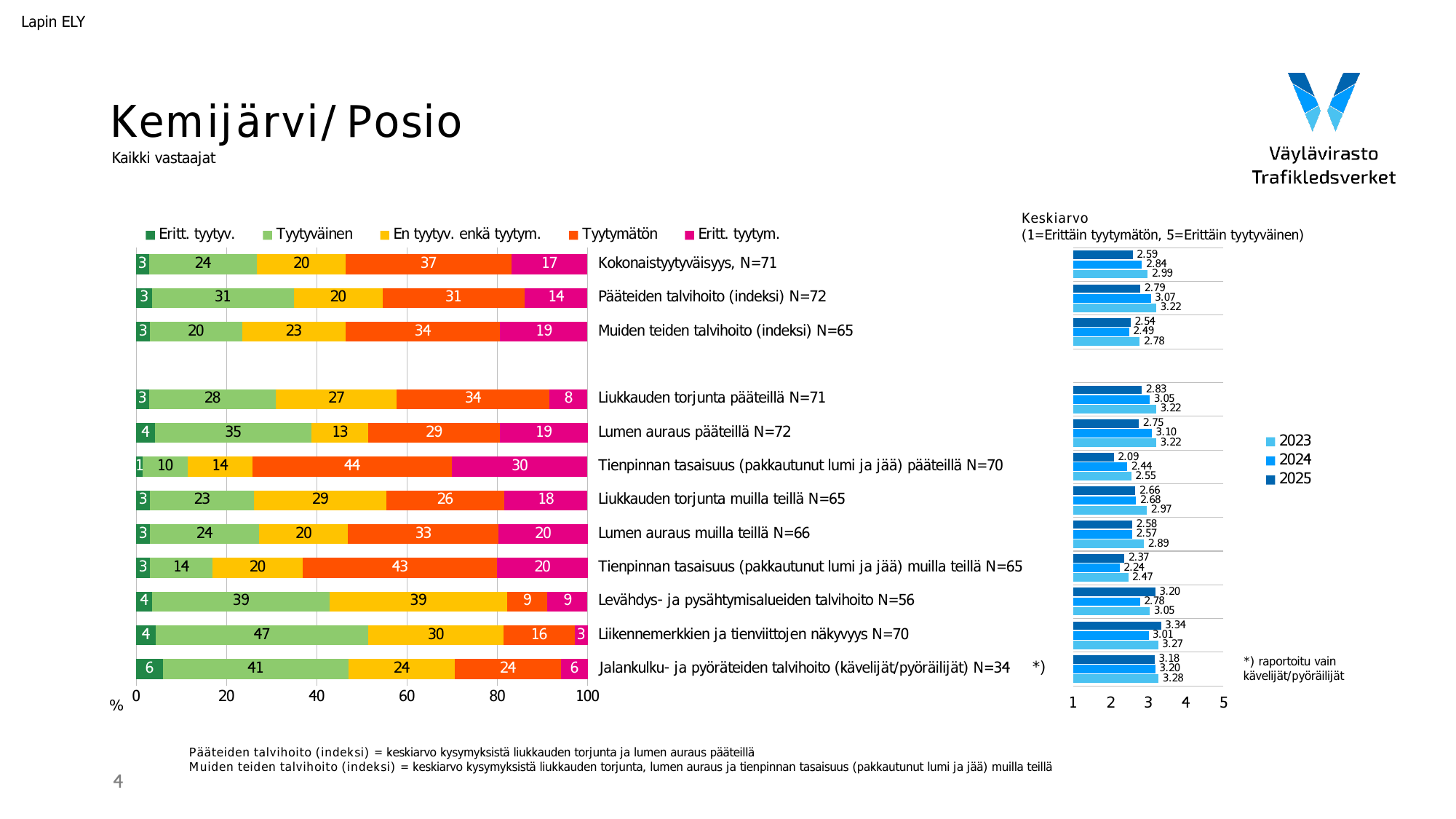

Lapin ELY
# Kemijärvi/Posio
Kaikki vastaajat
Keskiarvo
(1=Erittäin tyytymätön, 5=Erittäin tyytyväinen)

### Chart

| Category | Eritt. tyytyv. | Tyytyväinen | En tyytyv. enkä tyytym. | Tyytymätön | Eritt. tyytym. |
|---|---|---|---|---|---|
| Kokonaistyytyväisyys, N=71 | 2.816901 | 23.943662 | 19.71831 | 36.619718 | 16.901408 |
| Pääteiden talvihoito (indeksi) N=72 | 3.491784 | 31.445618000000003 | 19.630281500000002 | 31.484741999999997 | 13.947574 |
| Muiden teiden talvihoito (indeksi) N=65 | 3.0613829999999997 | 20.388500333333333 | 22.975913000000002 | 34.188034 | 19.38616933333333 |
|  | None | None | None | None | None |
| Liukkauden torjunta pääteillä N=71 | 2.816901 | 28.169014 | 26.760563 | 33.802817 | 8.450704 |
| Lumen auraus pääteillä N=72 | 4.166667 | 34.722222 | 12.5 | 29.166667 | 19.444444 |
| Tienpinnan tasaisuus (pakkautunut lumi ja jää) pääteillä N=70 | 1.428571 | 10.0 | 14.285714 | 44.285714 | 30.0 |
| Liukkauden torjunta muilla teillä N=65 | 3.076923 | 23.076923 | 29.230769 | 26.153846 | 18.461538 |
| Lumen auraus muilla teillä N=66 | 3.030303 | 24.242424 | 19.69697 | 33.333333 | 19.69697 |
| Tienpinnan tasaisuus (pakkautunut lumi ja jää) muilla teillä N=65 | 3.076923 | 13.846154 | 20.0 | 43.076923 | 20.0 |
| Levähdys- ja pysähtymisalueiden talvihoito N=56 | 3.571429 | 39.285714 | 39.285714 | 8.928571 | 8.928571 |
| Liikennemerkkien ja tienviittojen näkyvyys N=70 | 4.285714 | 47.142857 | 30.0 | 15.714286 | 2.857143 |
| Jalankulku- ja pyöräteiden talvihoito (kävelijät/pyöräilijät) N=34 | 5.882353 | 41.176471 | 23.529412 | 23.529412 | 5.882353 |

### Chart

| Category | 2025 | 2024 | 2023 |
|---|---|---|---|
*) raportoitu vain
kävelijät/pyöräilijät
*)
%
Pääteiden talvihoito (indeksi) = keskiarvo kysymyksistä liukkauden torjunta ja lumen auraus pääteillä
Muiden teiden talvihoito (indeksi) = keskiarvo kysymyksistä liukkauden torjunta, lumen auraus ja tienpinnan tasaisuus (pakkautunut lumi ja jää) muilla teillä

4